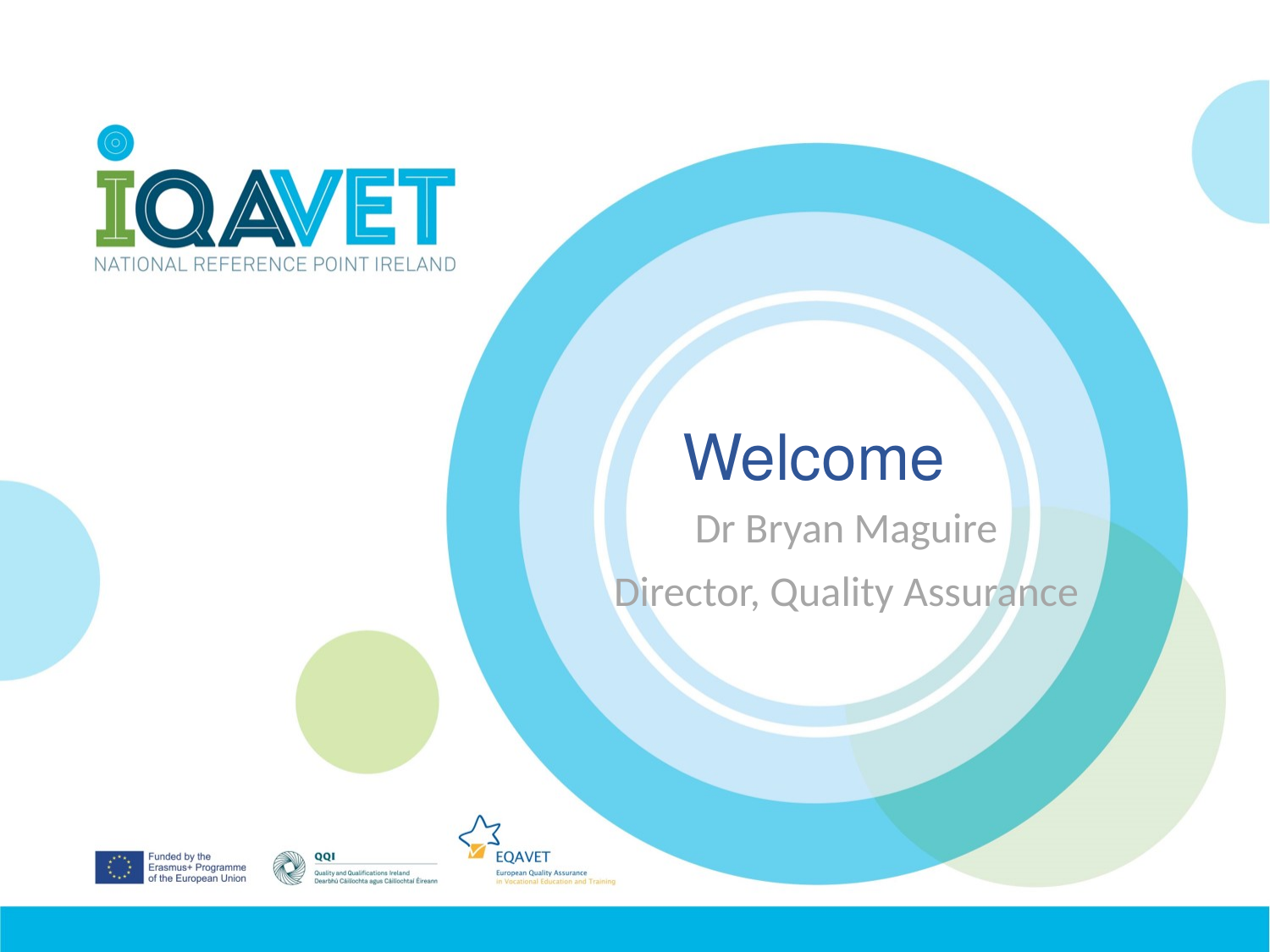

# Welcome
Dr Bryan Maguire
Director, Quality Assurance